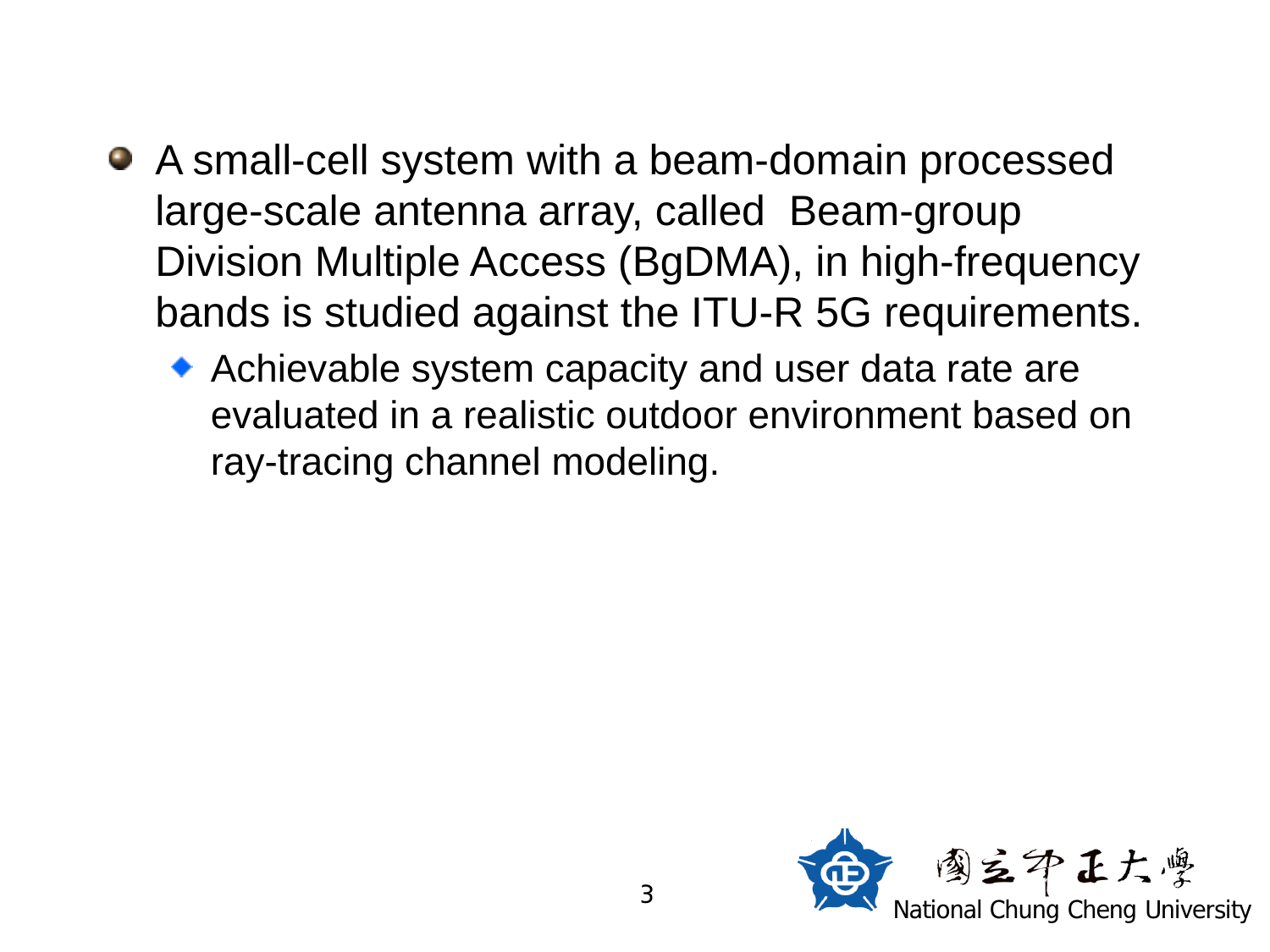

A small-cell system with a beam-domain processed large-scale antenna array, called  Beam-group Division Multiple Access (BgDMA), in high-frequency bands is studied against the ITU-R 5G requirements.
Achievable system capacity and user data rate are evaluated in a realistic outdoor environment based on ray-tracing channel modeling.
3